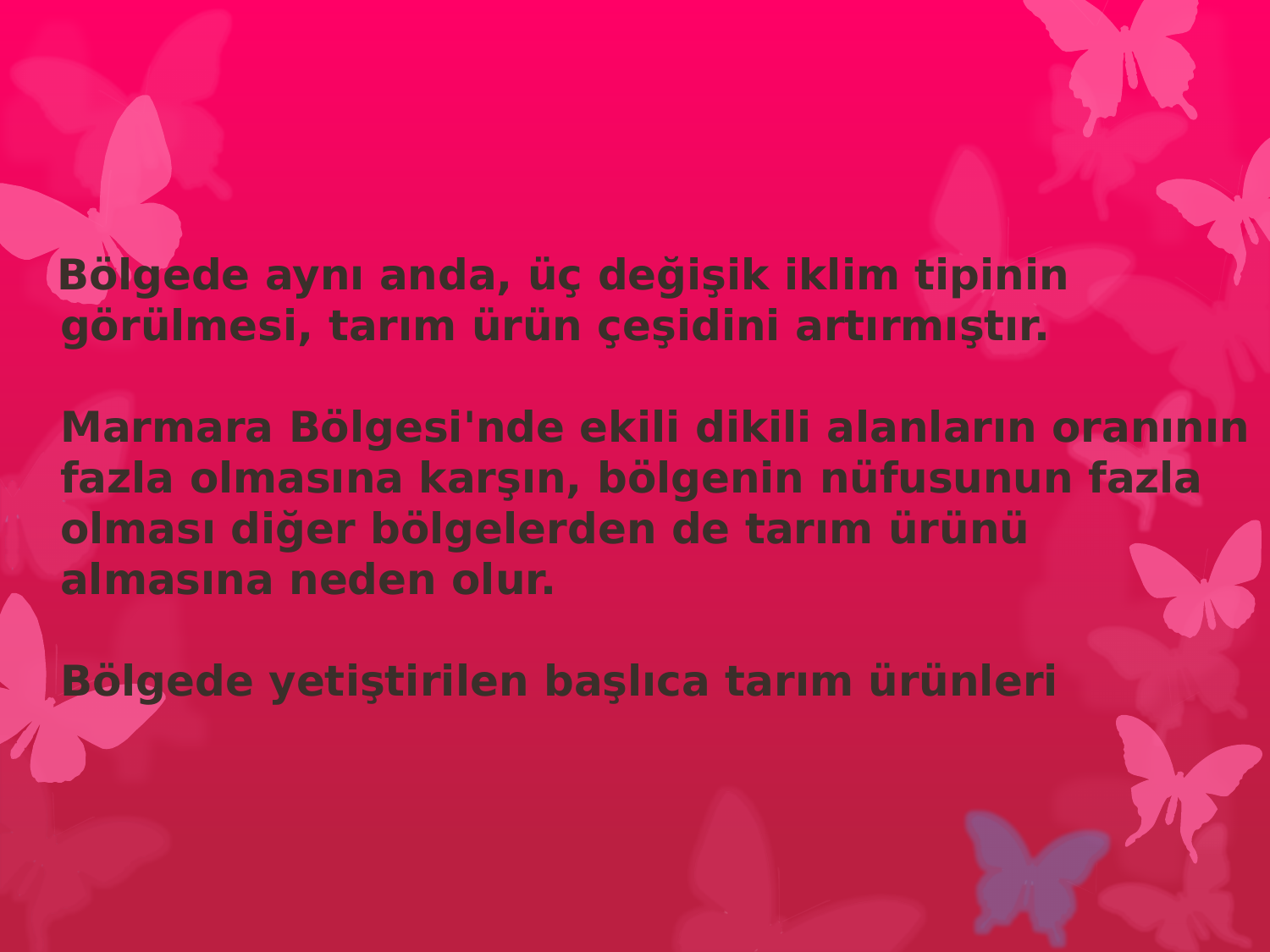

Bölgede aynı anda, üç değişik iklim tipinin görülmesi, tarım ürün çeşidini artırmıştır. 
Marmara Bölgesi'nde ekili dikili alanların oranının fazla olmasına karşın, bölgenin nüfusunun fazla olması diğer bölgelerden de tarım ürünü almasına neden olur. 
Bölgede yetiştirilen başlıca tarım ürünleri